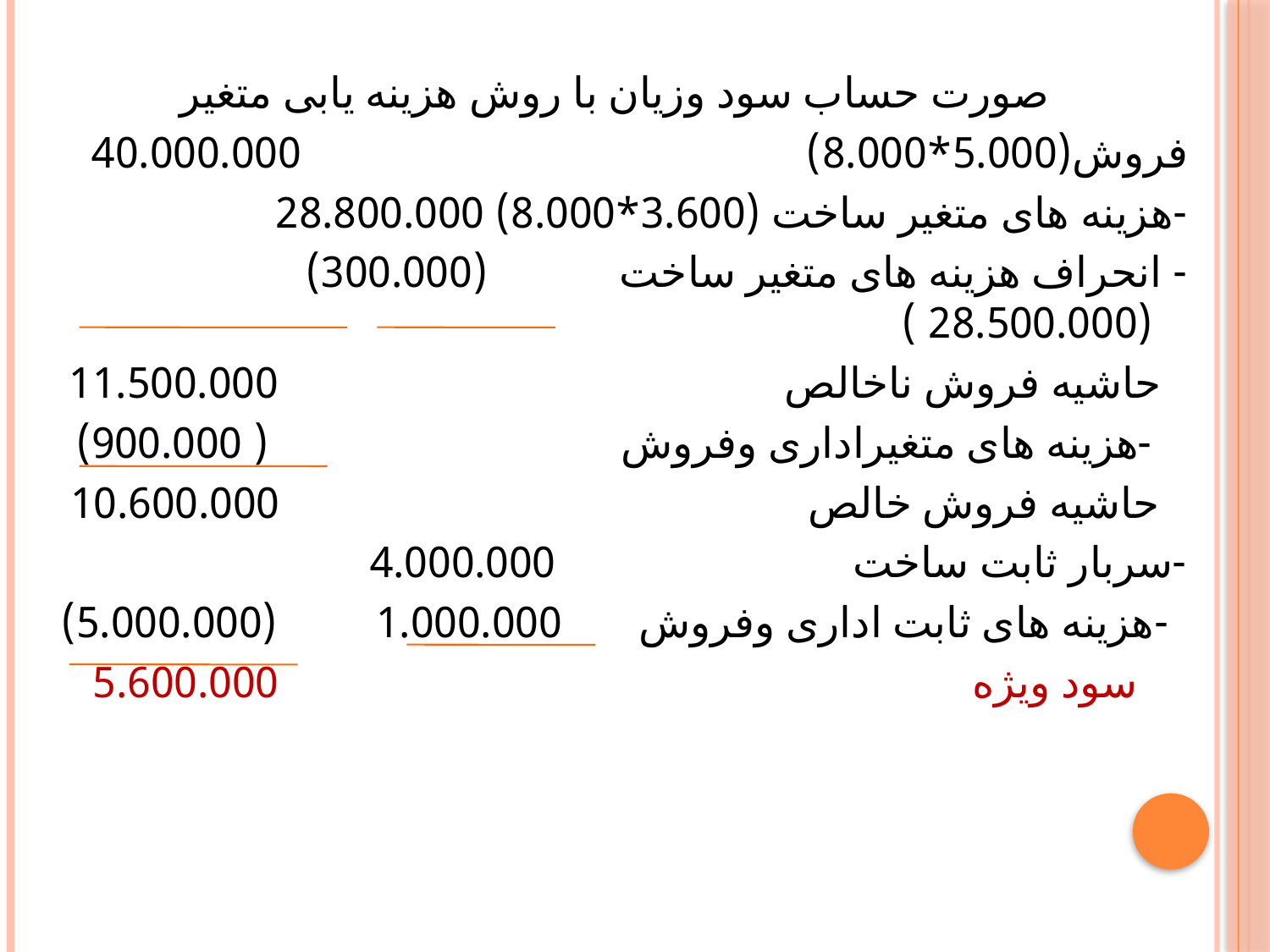

#
صورت حساب سود وزیان با روش هزینه یابی متغیر
فروش(5.000*8.000)                                              40.000.000
-هزینه های متغیر ساخت (3.600*8.000) 28.800.000
- انحراف هزینه های متغیر ساخت            (300.000)    (28.500.000 )
حاشیه فروش ناخالص                                              11.500.000
-هزینه های متغیراداری وفروش                                ( 900.000)
حاشیه فروش خالص                                                10.600.000
-سربار ثابت ساخت                           4.000.000
-هزینه های ثابت اداری وفروش       1.000.000         (5.000.000)
سود ویژه                                                               5.600.000